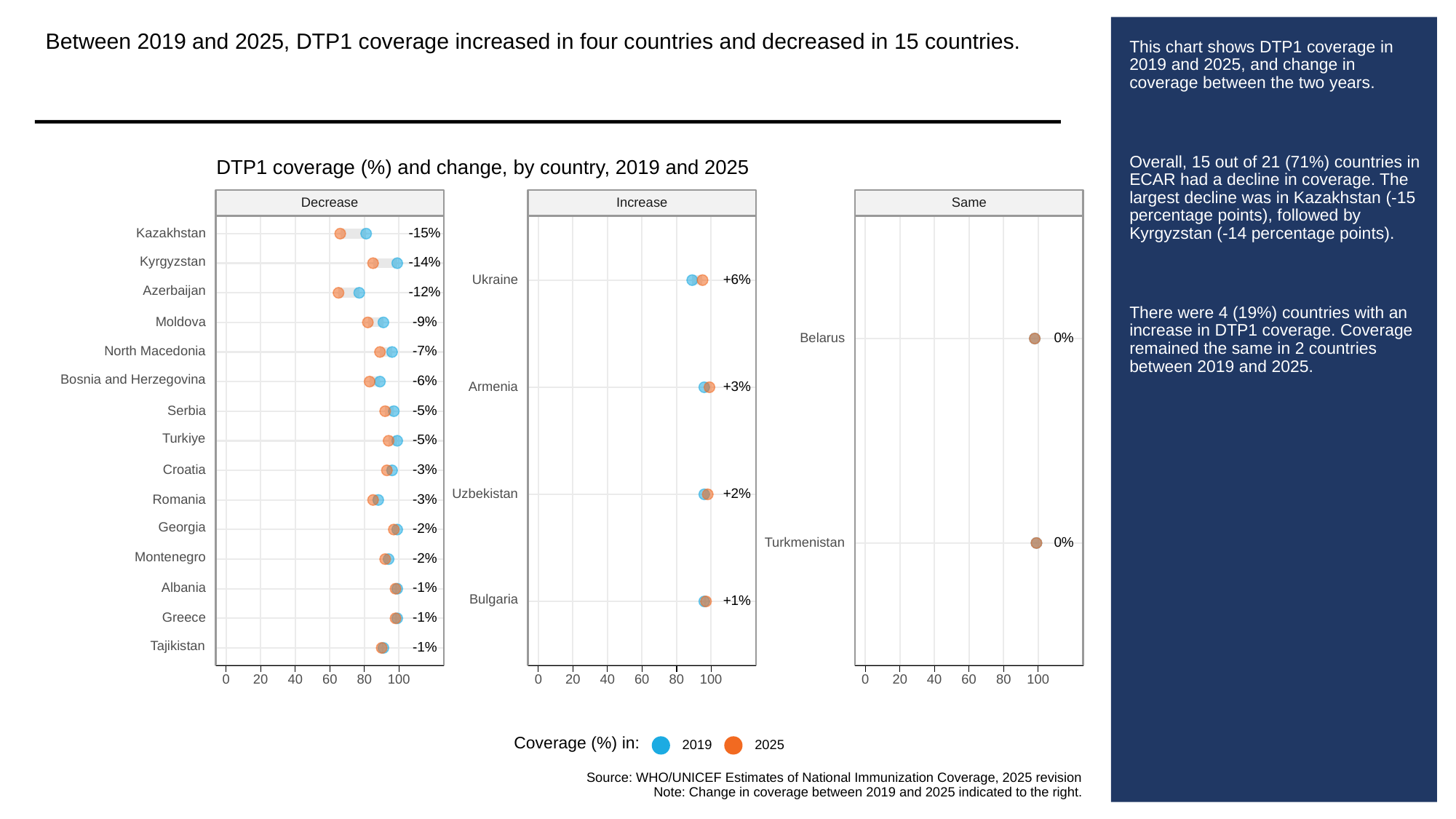

Between 2019 and 2025, DTP1 coverage increased in four countries and decreased in 15 countries.
# This chart shows DTP1 coverage in 2019 and 2025, and change in coverage between the two years.

Overall, 15 out of 21 (71%) countries in ECAR had a decline in coverage. The largest decline was in Kazakhstan (-15 percentage points), followed by Kyrgyzstan (-14 percentage points).

There were 4 (19%) countries with an increase in DTP1 coverage. Coverage remained the same in 2 countries between 2019 and 2025.

DTP1 coverage (%) and change, by country, 2019 and 2025

Same
Decrease
Increase

-15%

Kazakhstan

Kyrgyzstan
-14%

+6%

Ukraine

Azerbaijan
-12%

-9%

Moldova

0%

Belarus

-7%

North Macedonia

Bosnia and Herzegovina
-6%

+3%

Armenia

-5%

Serbia

Turkiye
-5%

-3%

Croatia

+2%

Uzbekistan

-3%

Romania

Georgia
-2%

0%

Turkmenistan

Montenegro
-2%

-1%

Albania

Bulgaria
+1%

-1%

Greece

Tajikistan
-1%

0
20
40
60
80
100
0
20
40
60
80
100
0
20
40
60
80
100
Coverage (%) in:

2019
2025
Source: WHO/UNICEF Estimates of National Immunization Coverage, 2025 revision
Note: Change in coverage between 2019 and 2025 indicated to the right.